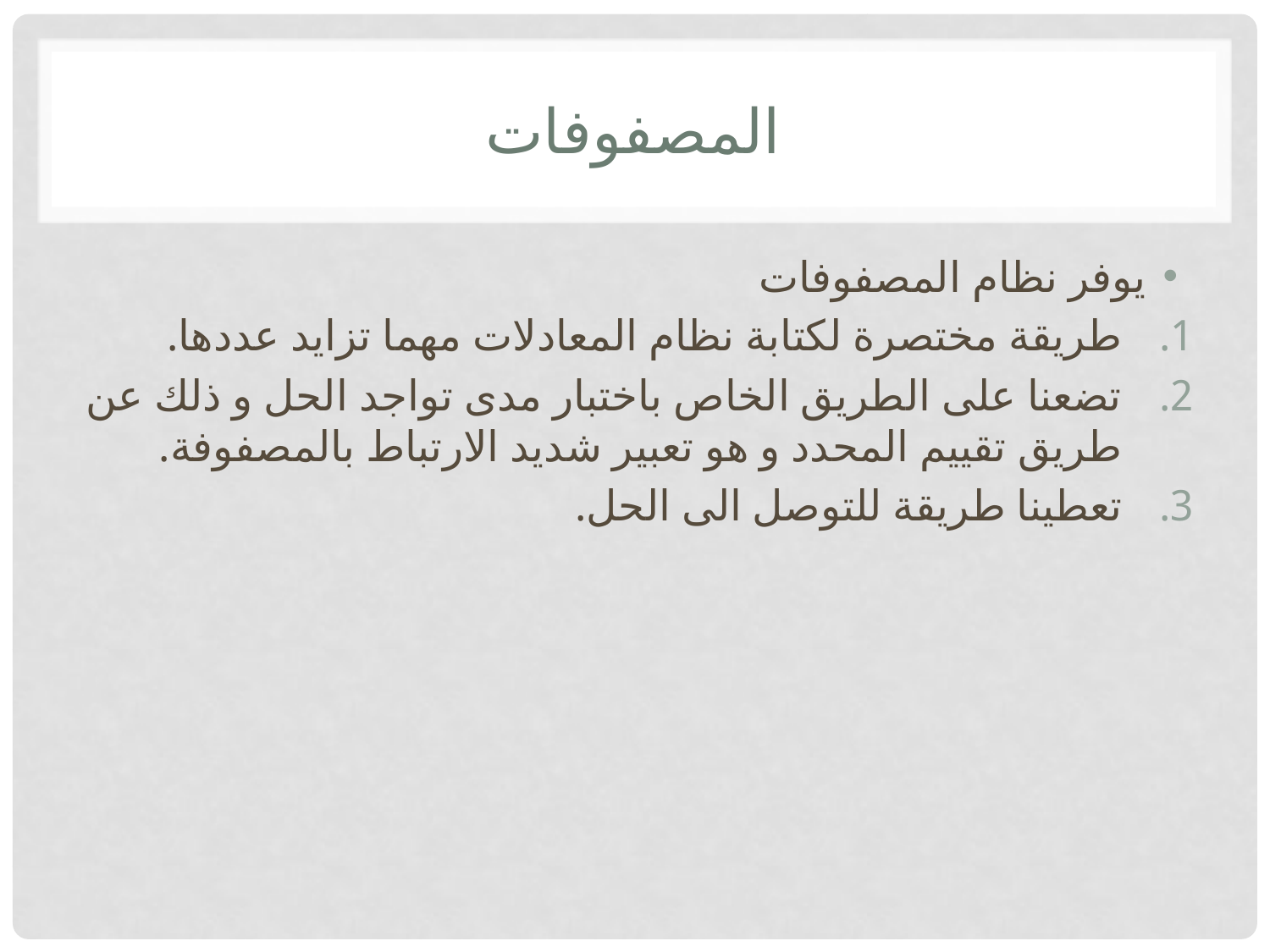

# المصفوفات
يوفر نظام المصفوفات
طريقة مختصرة لكتابة نظام المعادلات مهما تزايد عددها.
تضعنا على الطريق الخاص باختبار مدى تواجد الحل و ذلك عن طريق تقييم المحدد و هو تعبير شديد الارتباط بالمصفوفة.
تعطينا طريقة للتوصل الى الحل.